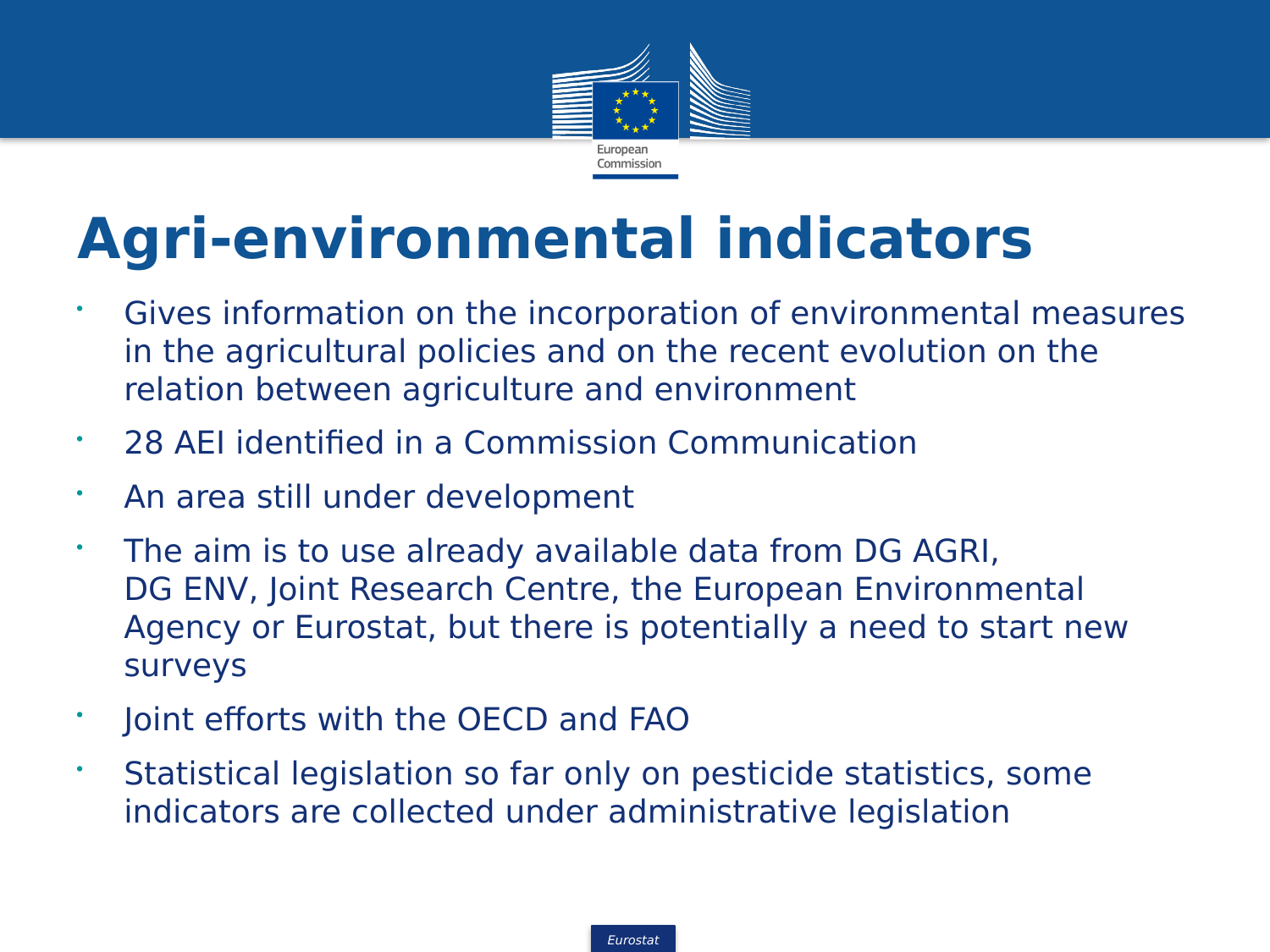

# Agri-environmental indicators
Gives information on the incorporation of environmental measures in the agricultural policies and on the recent evolution on the relation between agriculture and environment
28 AEI identified in a Commission Communication
An area still under development
The aim is to use already available data from DG AGRI,
DG ENV, Joint Research Centre, the European Environmental Agency or Eurostat, but there is potentially a need to start new surveys
Joint efforts with the OECD and FAO
Statistical legislation so far only on pesticide statistics, some indicators are collected under administrative legislation